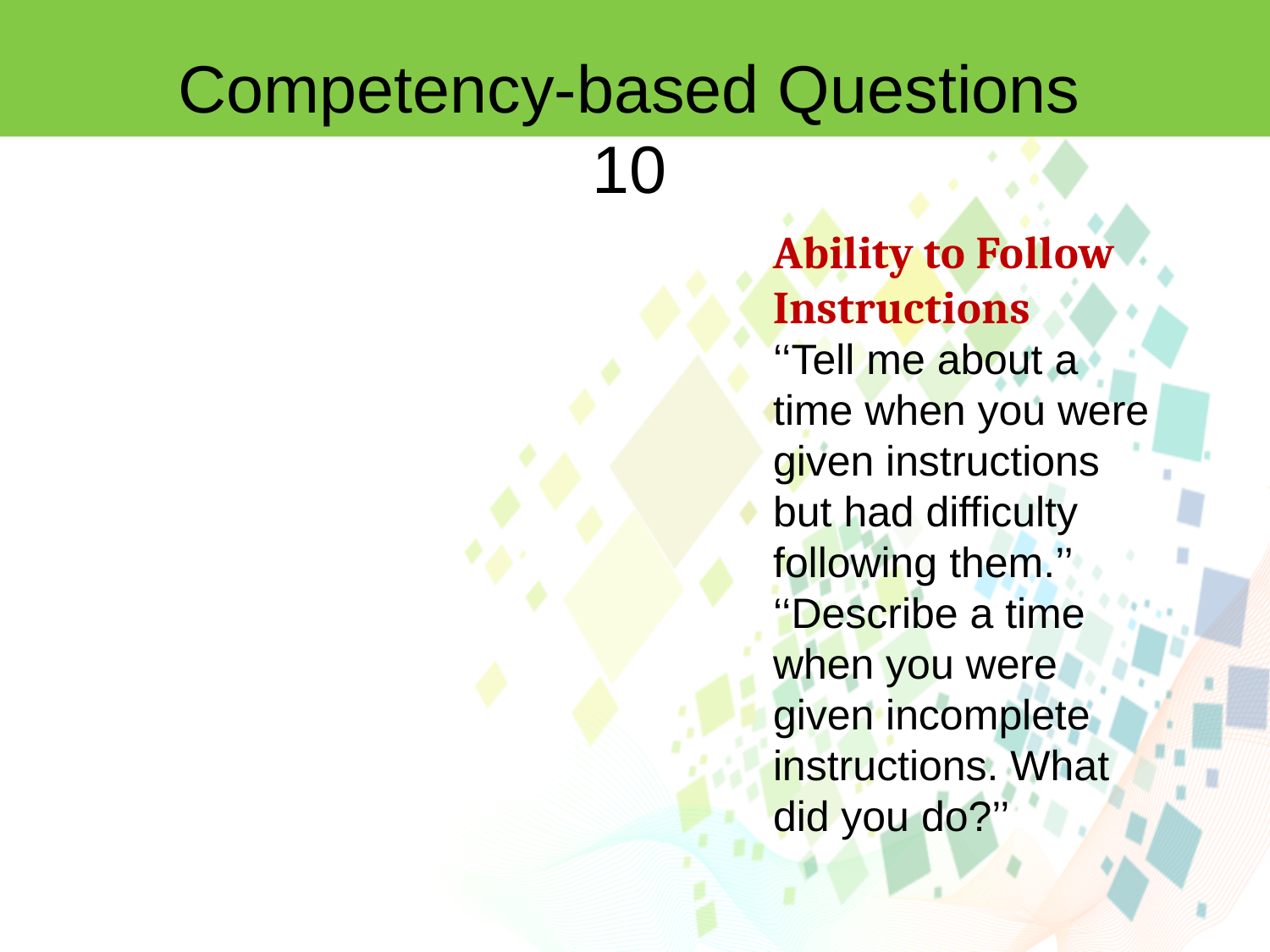

Competency-based Questions 10
Ability to Follow Instructions
‘‘Tell me about a time when you were given instructions but had difficulty following them.’’
‘‘Describe a time when you were given incomplete instructions. What did you do?’’